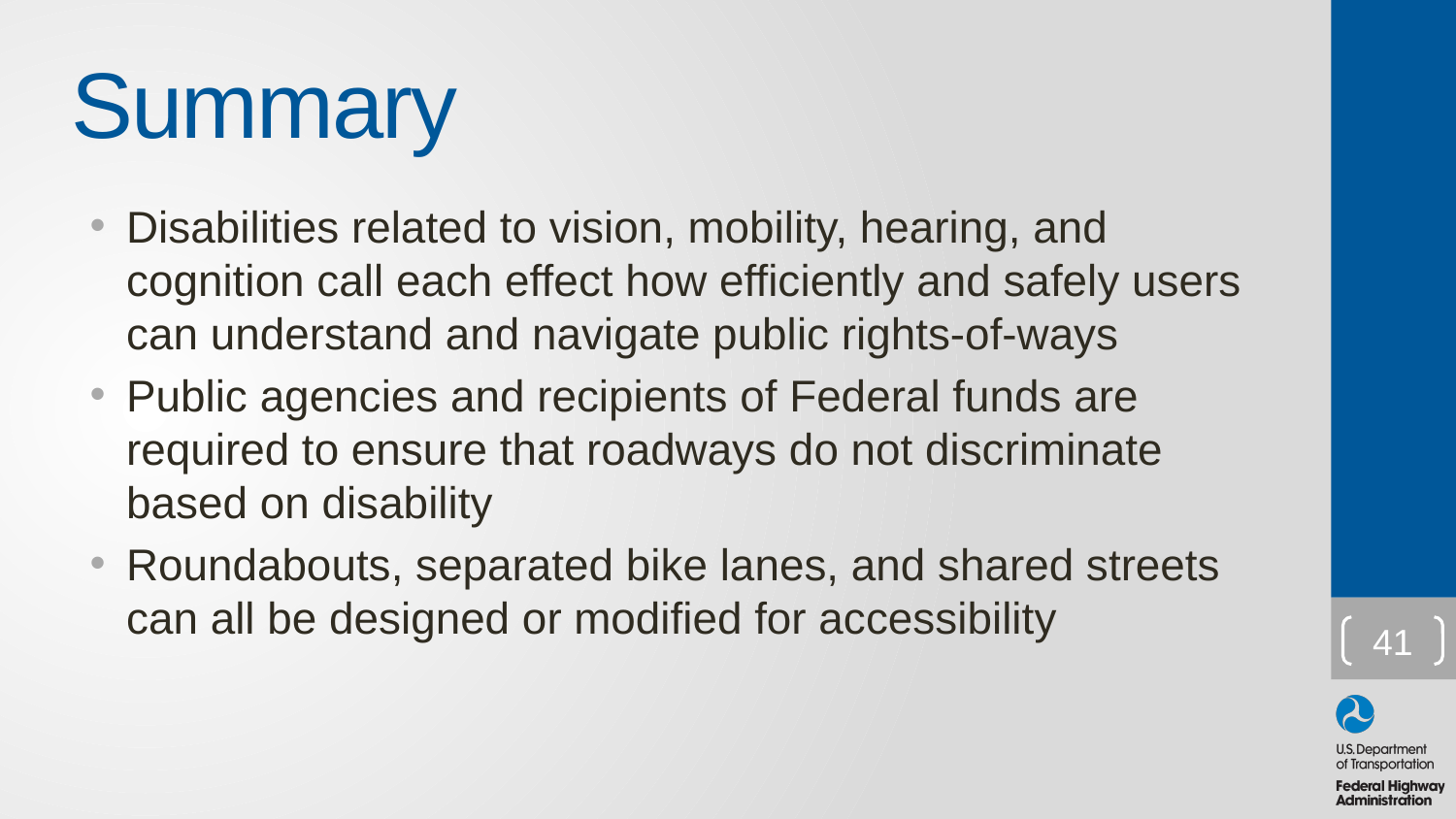

# Summary
Disabilities related to vision, mobility, hearing, and cognition call each effect how efficiently and safely users can understand and navigate public rights-of-ways
Public agencies and recipients of Federal funds are required to ensure that roadways do not discriminate based on disability
Roundabouts, separated bike lanes, and shared streets can all be designed or modified for accessibility
41